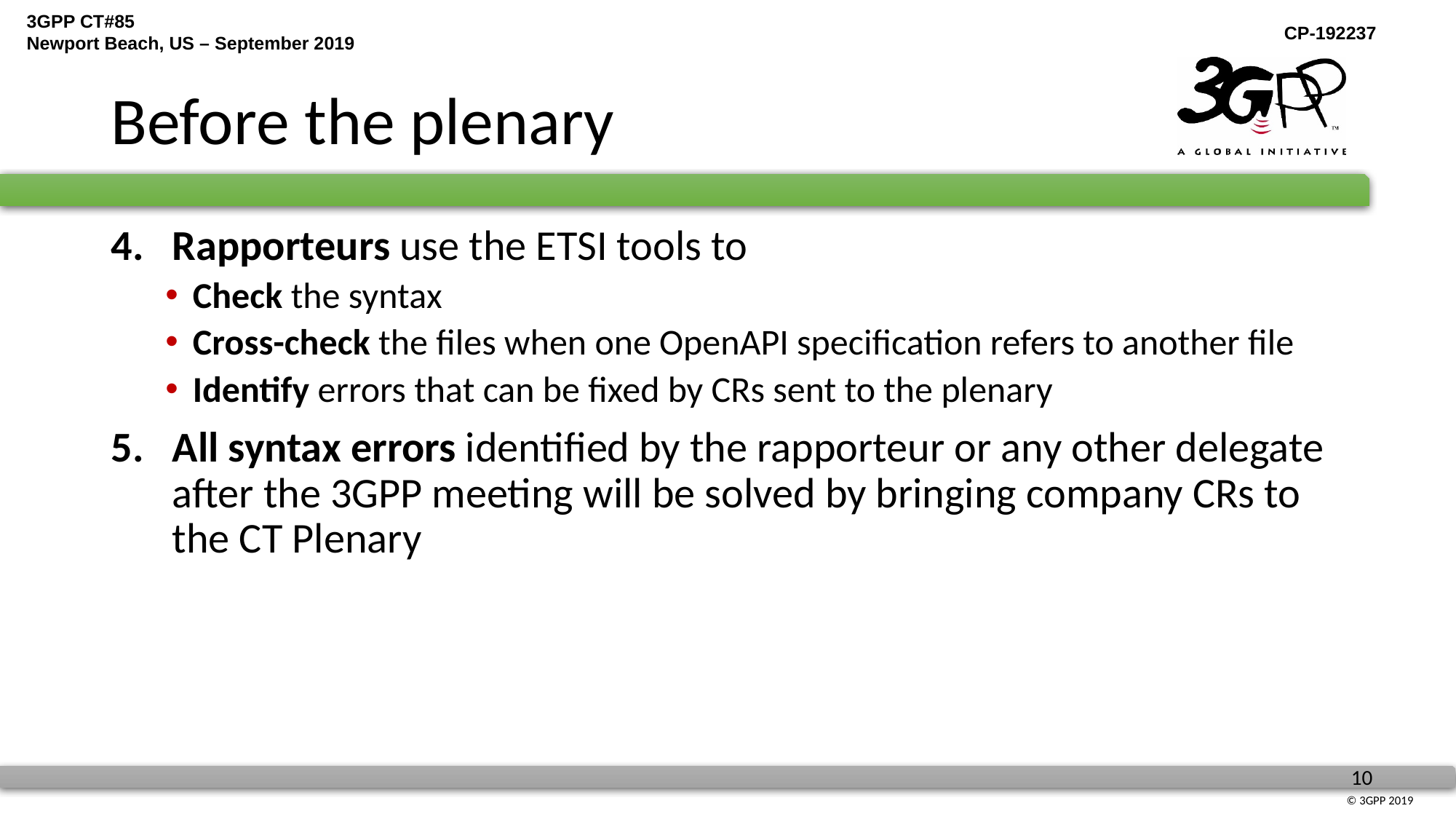

# Before the plenary
Rapporteurs use the ETSI tools to
Check the syntax
Cross-check the files when one OpenAPI specification refers to another file
Identify errors that can be fixed by CRs sent to the plenary
All syntax errors identified by the rapporteur or any other delegate after the 3GPP meeting will be solved by bringing company CRs to the CT Plenary